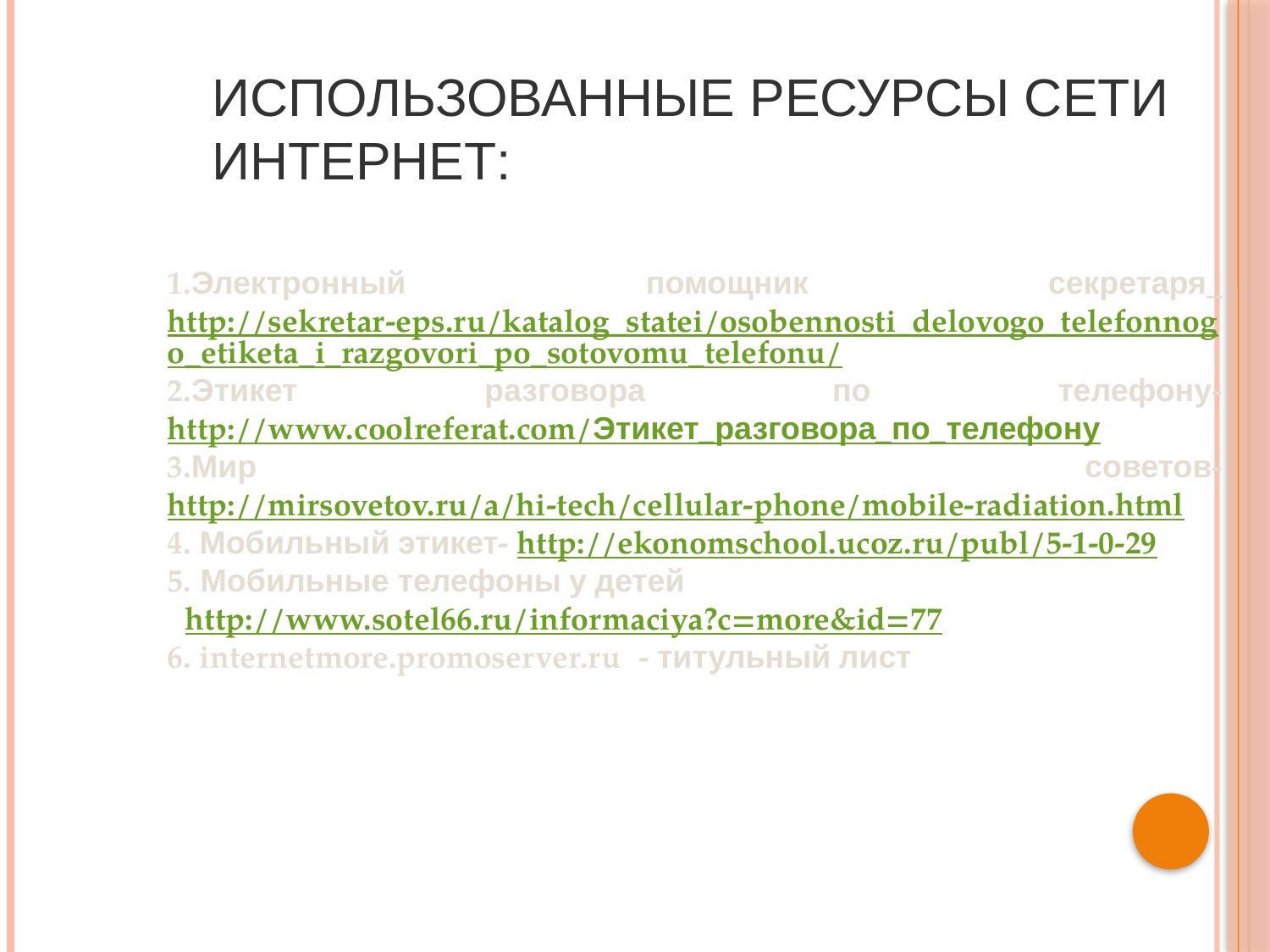

# Использованные ресурсы сети Интернет:
1.Электронный помощник секретаря_ http://sekretar-eps.ru/katalog_statei/osobennosti_delovogo_telefonnogo_etiketa_i_razgovori_po_sotovomu_telefonu/
2.Этикет разговора по телефону- http://www.coolreferat.com/Этикет_разговора_по_телефону
3.Мир советов- http://mirsovetov.ru/a/hi-tech/cellular-phone/mobile-radiation.html
4. Мобильный этикет- http://ekonomschool.ucoz.ru/publ/5-1-0-29
5. Мобильные телефоны у детей
  http://www.sotel66.ru/informaciya?c=more&id=77
6. internetmore.promoserver.ru  - титульный лист